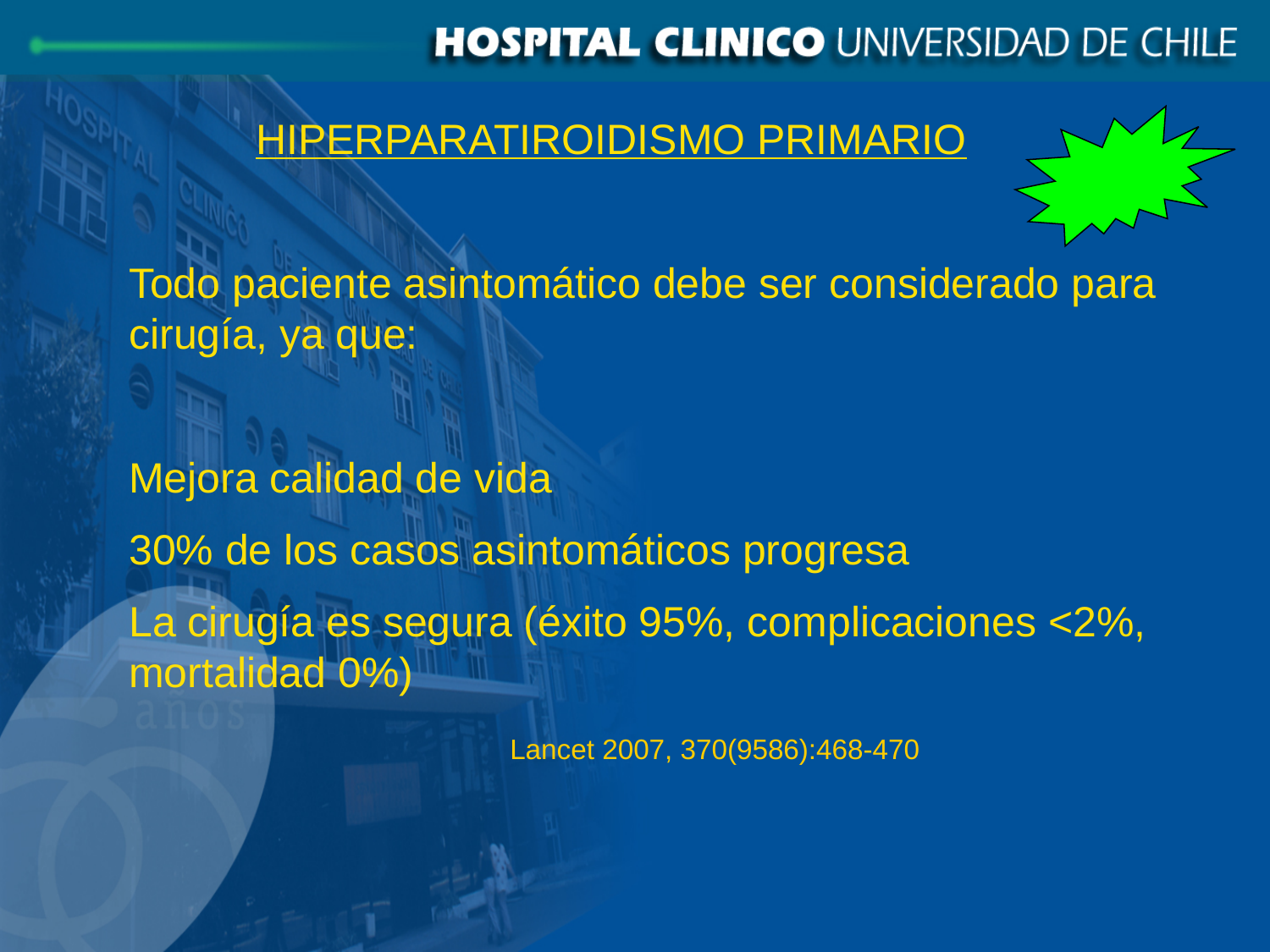

HIPERPARATIROIDISMO PRIMARIO

Todo paciente asintomático debe ser considerado para cirugía, ya que:

Mejora calidad de vida
30% de los casos asintomáticos progresa
La cirugía es segura (éxito 95%, complicaciones <2%, mortalidad 0%)
			Lancet 2007, 370(9586):468-470